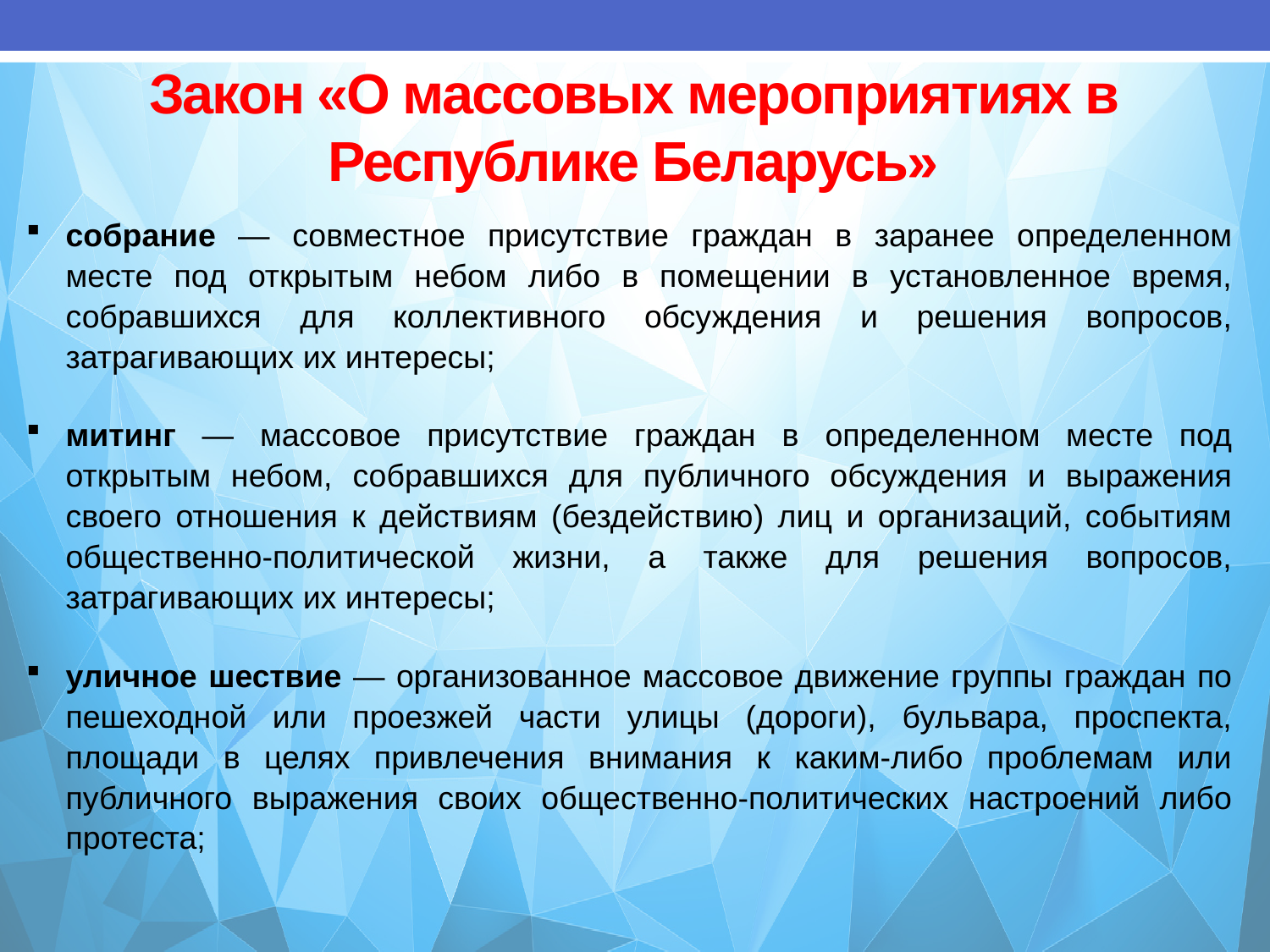

# Закон «О массовых мероприятиях в Республике Беларусь»
собрание — совместное присутствие граждан в заранее определенном месте под открытым небом либо в помещении в установленное время, собравшихся для коллективного обсуждения и решения вопросов, затрагивающих их интересы;

митинг — массовое присутствие граждан в определенном месте под открытым небом, собравшихся для публичного обсуждения и выражения своего отношения к действиям (бездействию) лиц и организаций, событиям общественно-политической жизни, а также для решения вопросов, затрагивающих их интересы;

уличное шествие — организованное массовое движение группы граждан по пешеходной или проезжей части улицы (дороги), бульвара, проспекта, площади в целях привлечения внимания к каким-либо проблемам или публичного выражения своих общественно-политических настроений либо протеста;